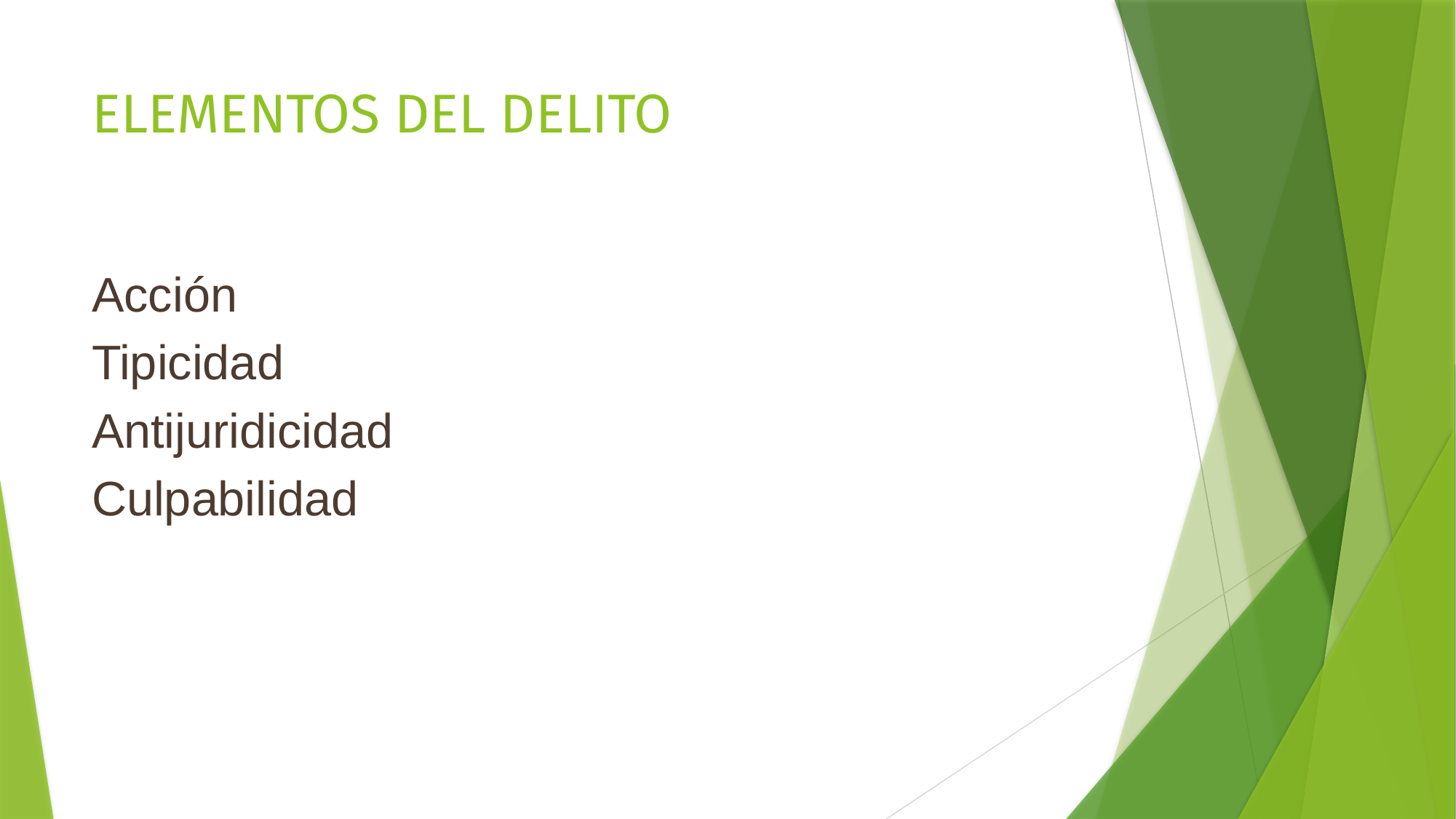

# ELEMENTOS DEL DELITO
Acción
Tipicidad
Antijuridicidad
Culpabilidad